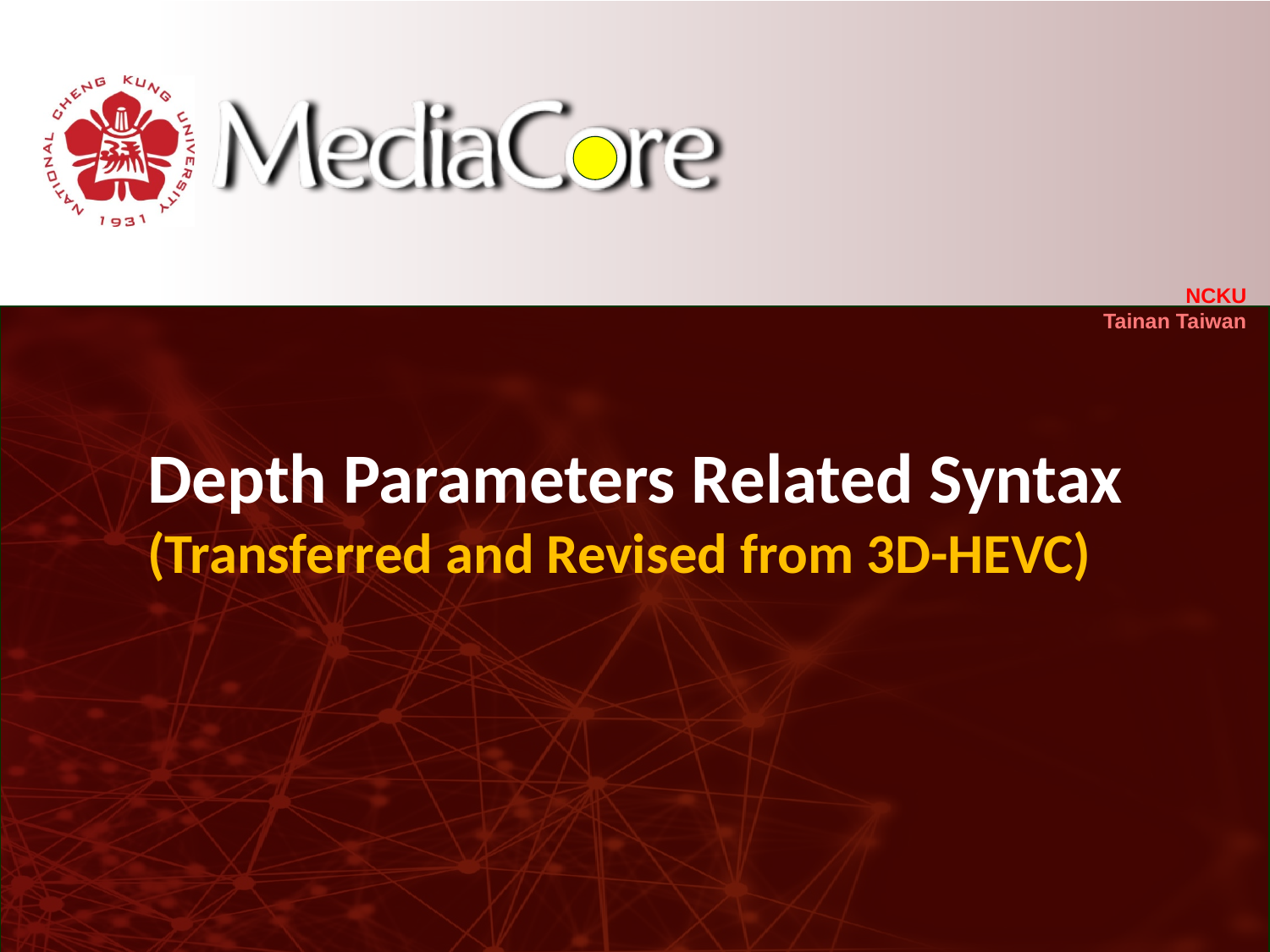

# Depth Parameters Related Syntax (Transferred and Revised from 3D-HEVC)